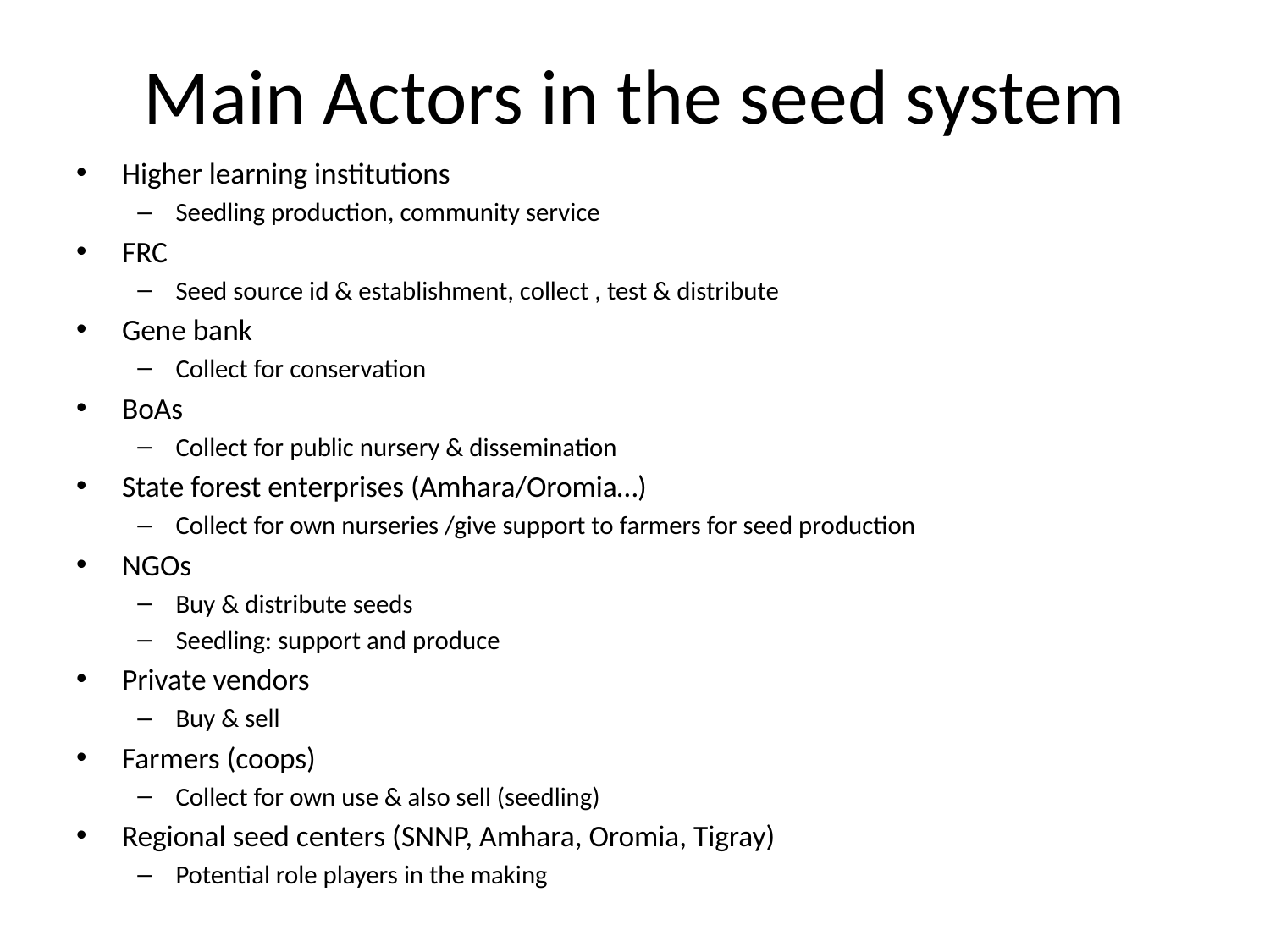

# Main Actors in the seed system
Higher learning institutions
Seedling production, community service
FRC
Seed source id & establishment, collect , test & distribute
Gene bank
Collect for conservation
BoAs
Collect for public nursery & dissemination
State forest enterprises (Amhara/Oromia…)
Collect for own nurseries /give support to farmers for seed production
NGOs
Buy & distribute seeds
Seedling: support and produce
Private vendors
Buy & sell
Farmers (coops)
Collect for own use & also sell (seedling)
Regional seed centers (SNNP, Amhara, Oromia, Tigray)
Potential role players in the making